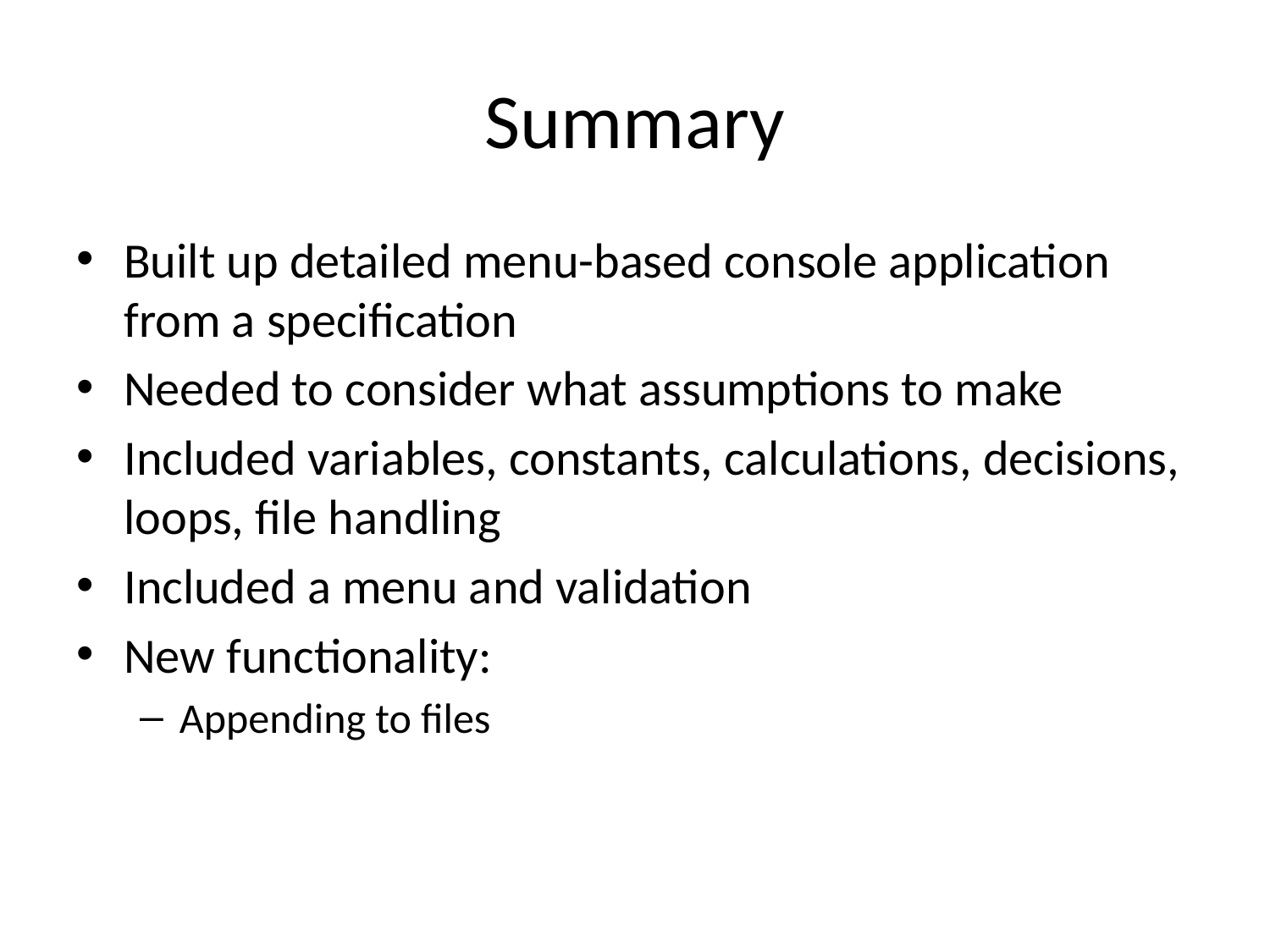

# Summary
Built up detailed menu-based console application from a specification
Needed to consider what assumptions to make
Included variables, constants, calculations, decisions, loops, file handling
Included a menu and validation
New functionality:
Appending to files